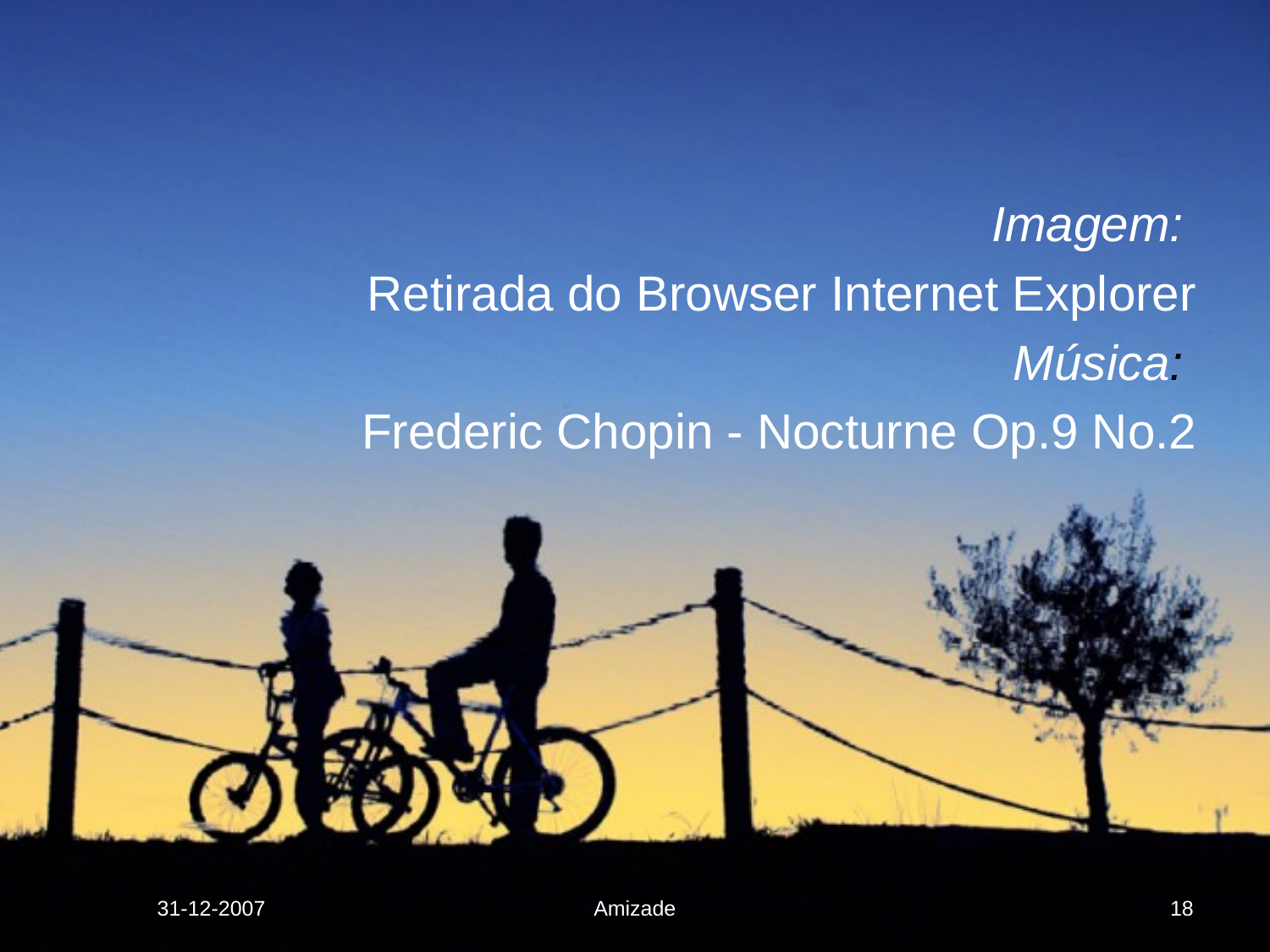

Imagem:
Retirada do Browser Internet Explorer
Música:
Frederic Chopin - Nocturne Op.9 No.2

31-12-2007
Amizade
18